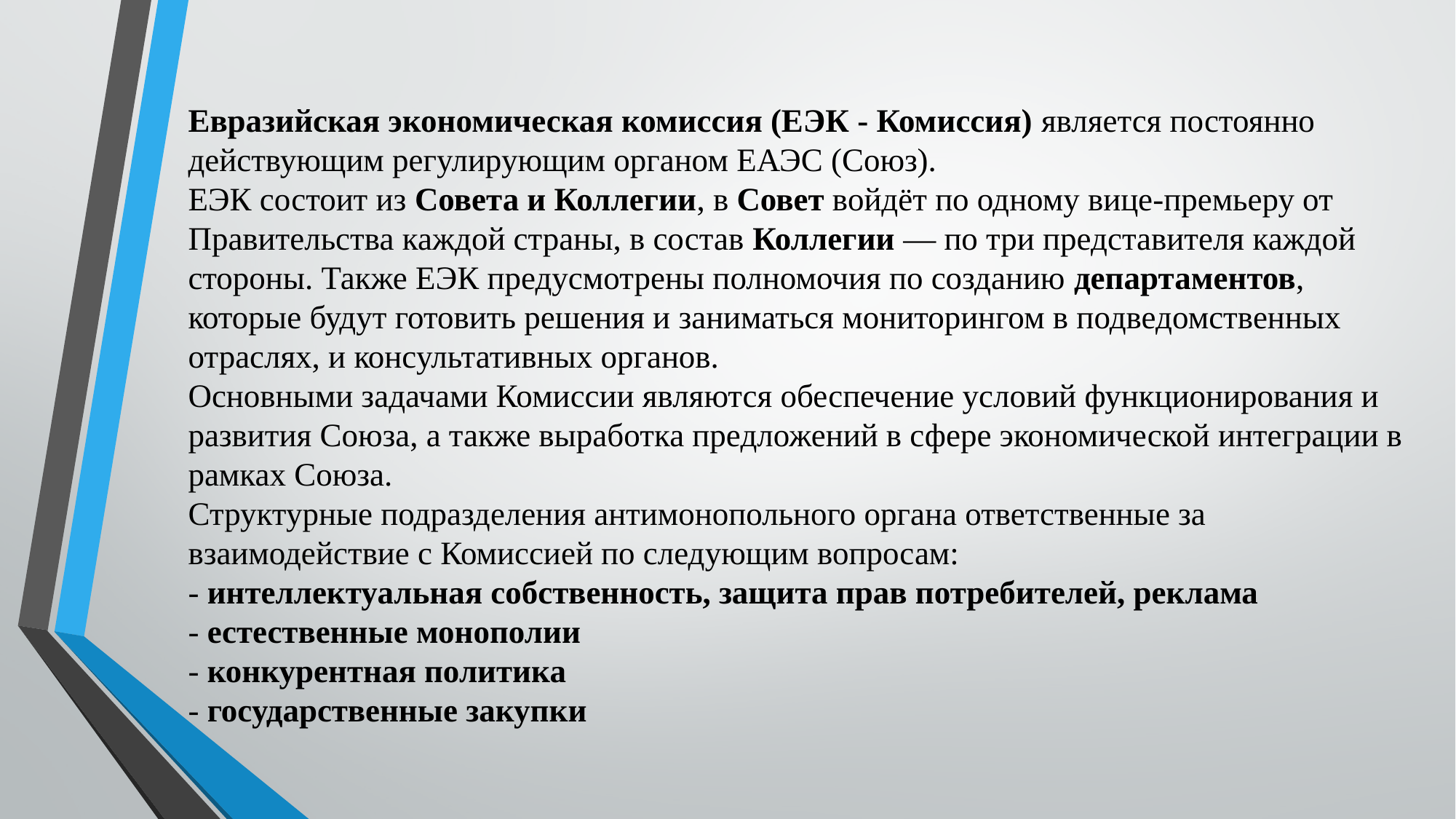

# Евразийская экономическая комиссия (ЕЭК - Комиссия) является постоянно действующим регулирующим органом ЕАЭС (Союз). ЕЭК состоит из Совета и Коллегии, в Совет войдёт по одному вице-премьеру от Правительства каждой страны, в состав Коллегии — по три представителя каждой стороны. Также ЕЭК предусмотрены полномочия по созданию департаментов, которые будут готовить решения и заниматься мониторингом в подведомственных отраслях, и консультативных органов. Основными задачами Комиссии являются обеспечение условий функционирования и развития Союза, а также выработка предложений в сфере экономической интеграции в рамках Союза. Структурные подразделения антимонопольного органа ответственные за взаимодействие с Комиссией по следующим вопросам: - интеллектуальная собственность, защита прав потребителей, реклама - естественные монополии - конкурентная политика - государственные закупки